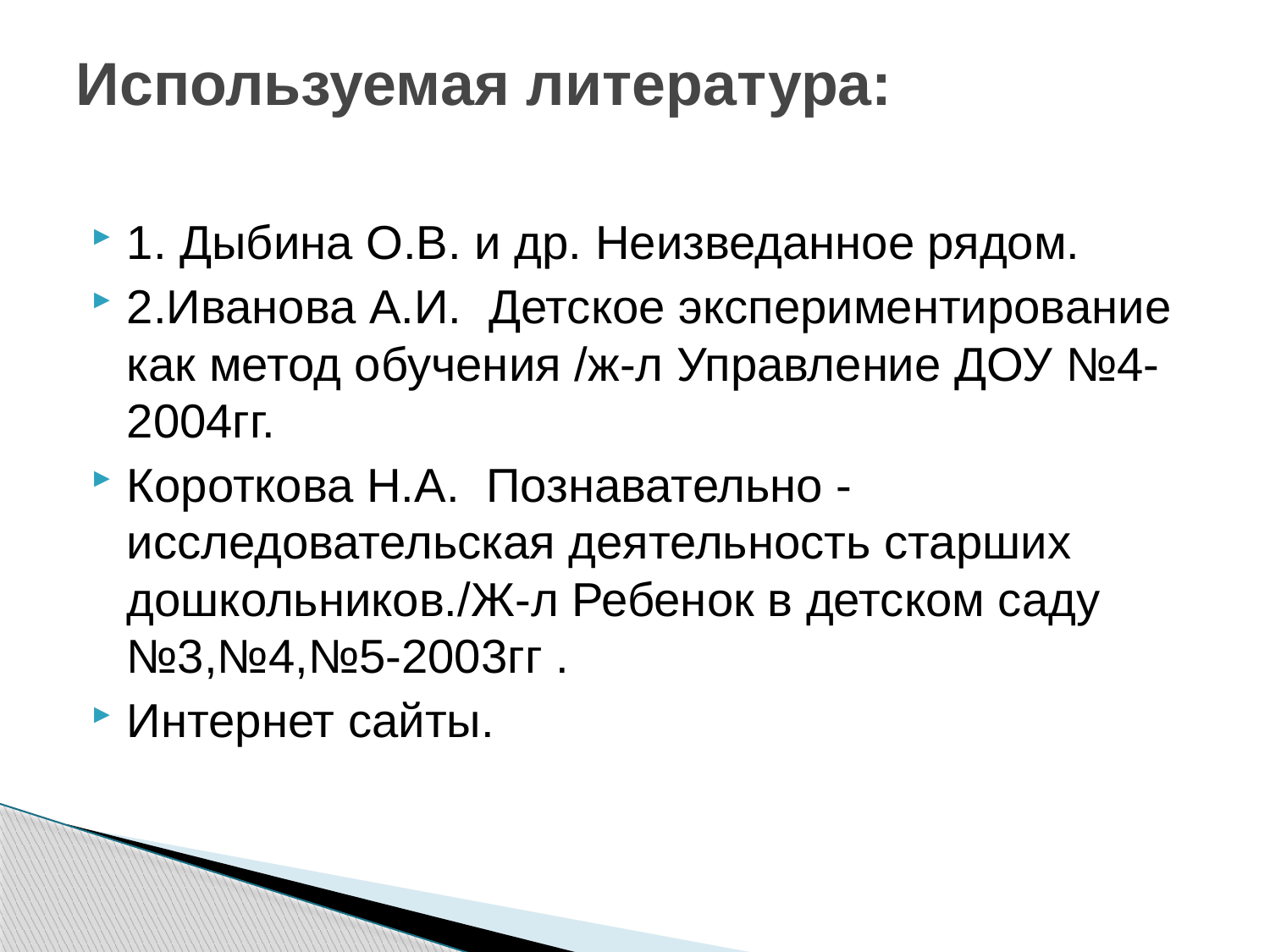

# Используемая литература:
1. Дыбина О.В. и др. Неизведанное рядом.
2.Иванова А.И.  Детское экспериментирование как метод обучения /ж-л Управление ДОУ №4-2004гг.
Короткова Н.А.  Познавательно - исследовательская деятельность старших дошкольников./Ж-л Ребенок в детском саду №3,№4,№5-2003гг .
Интернет сайты.